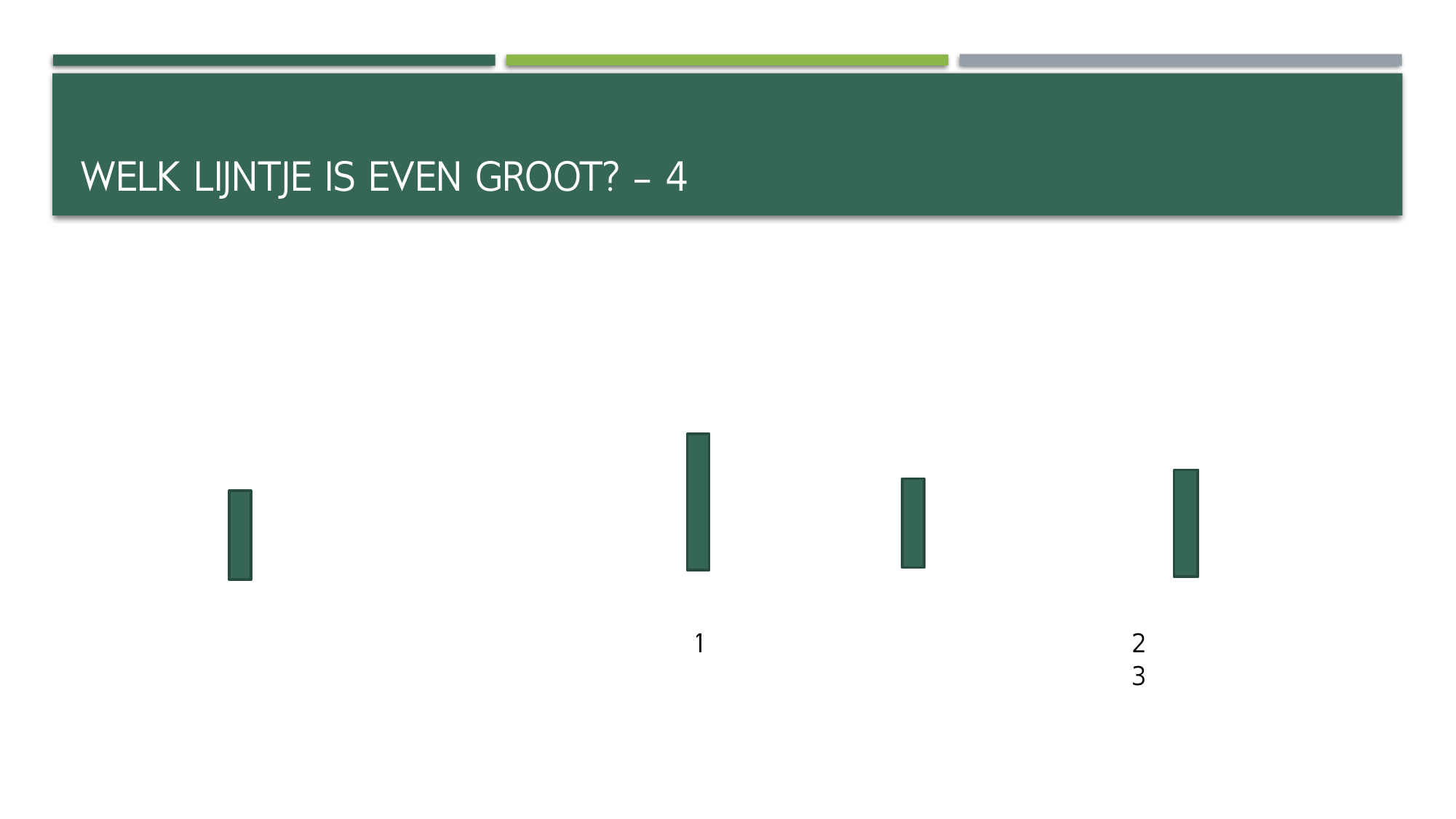

# Welk lijntje is even groot? – 4

1				2					3